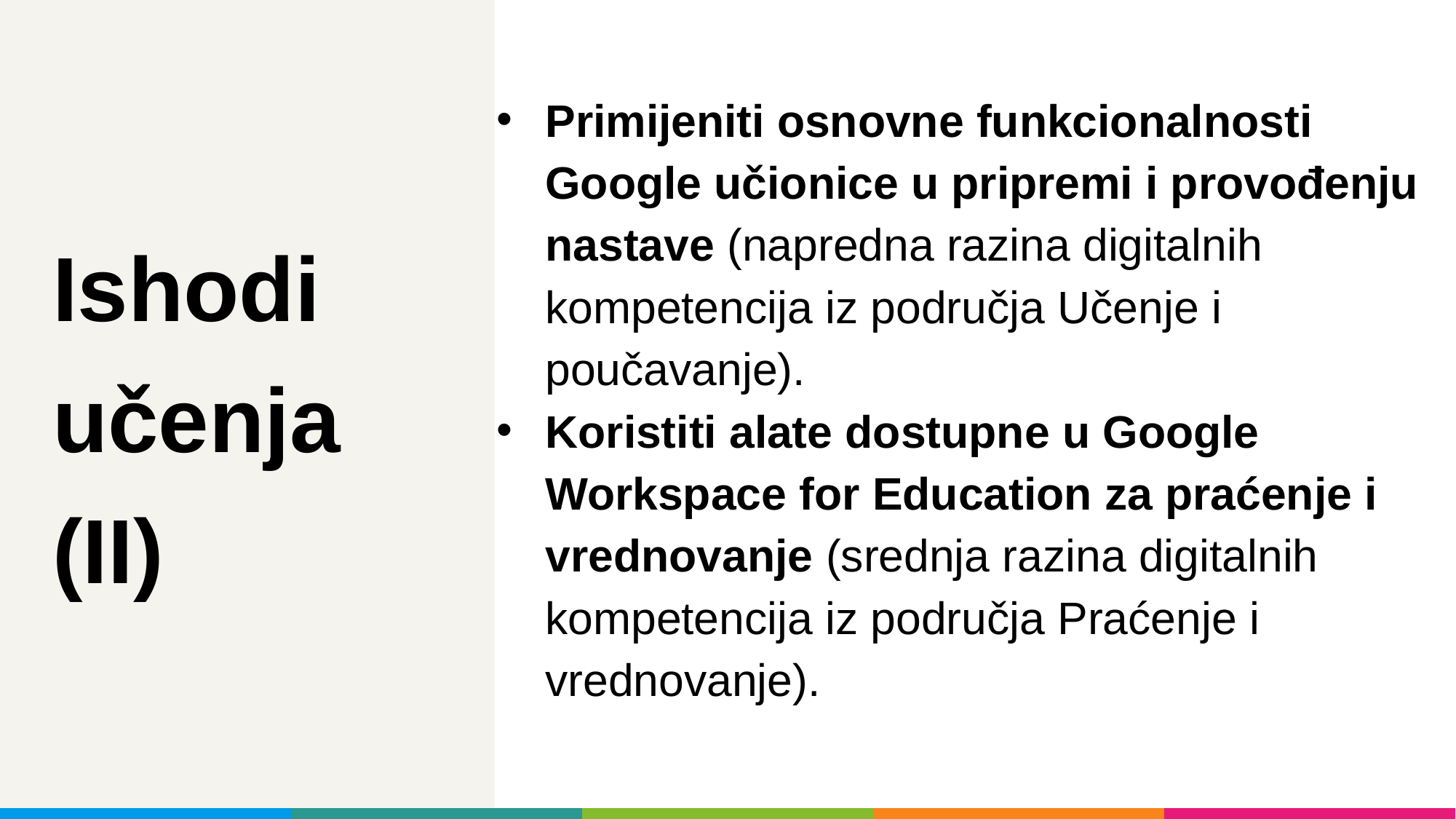

Primijeniti osnovne funkcionalnosti Google učionice u pripremi i provođenju nastave (napredna razina digitalnih kompetencija iz područja Učenje i poučavanje).
Koristiti alate dostupne u Google Workspace for Education za praćenje i vrednovanje (srednja razina digitalnih kompetencija iz područja Praćenje i vrednovanje).
# Ishodi učenja (II)